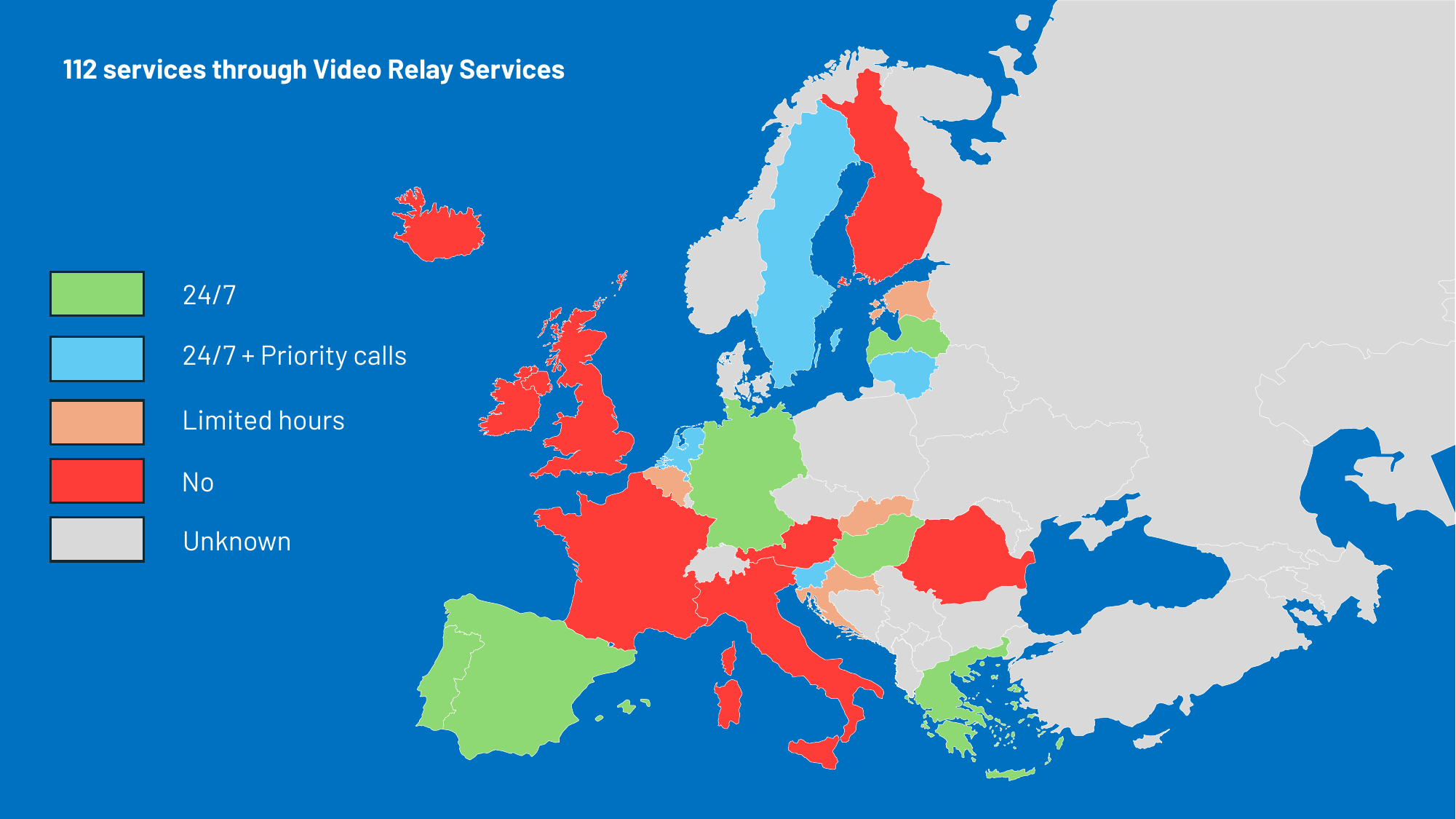

112 services through Video Relay Services

24/7
24/7 + Priority calls

Limited hours

No

Unknown